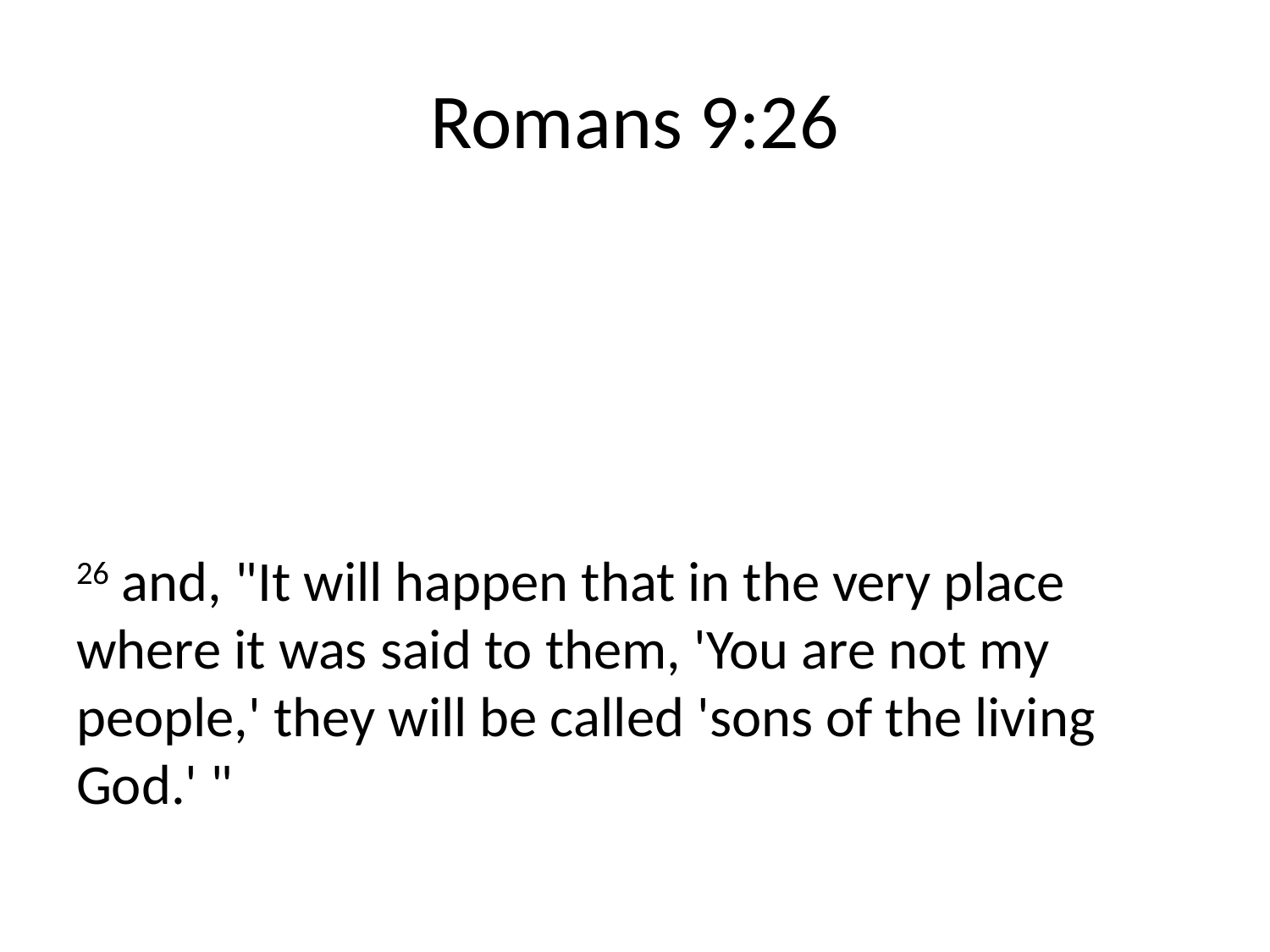

# Romans 9:26

26 and, "It will happen that in the very place where it was said to them, 'You are not my people,' they will be called 'sons of the living God.' "